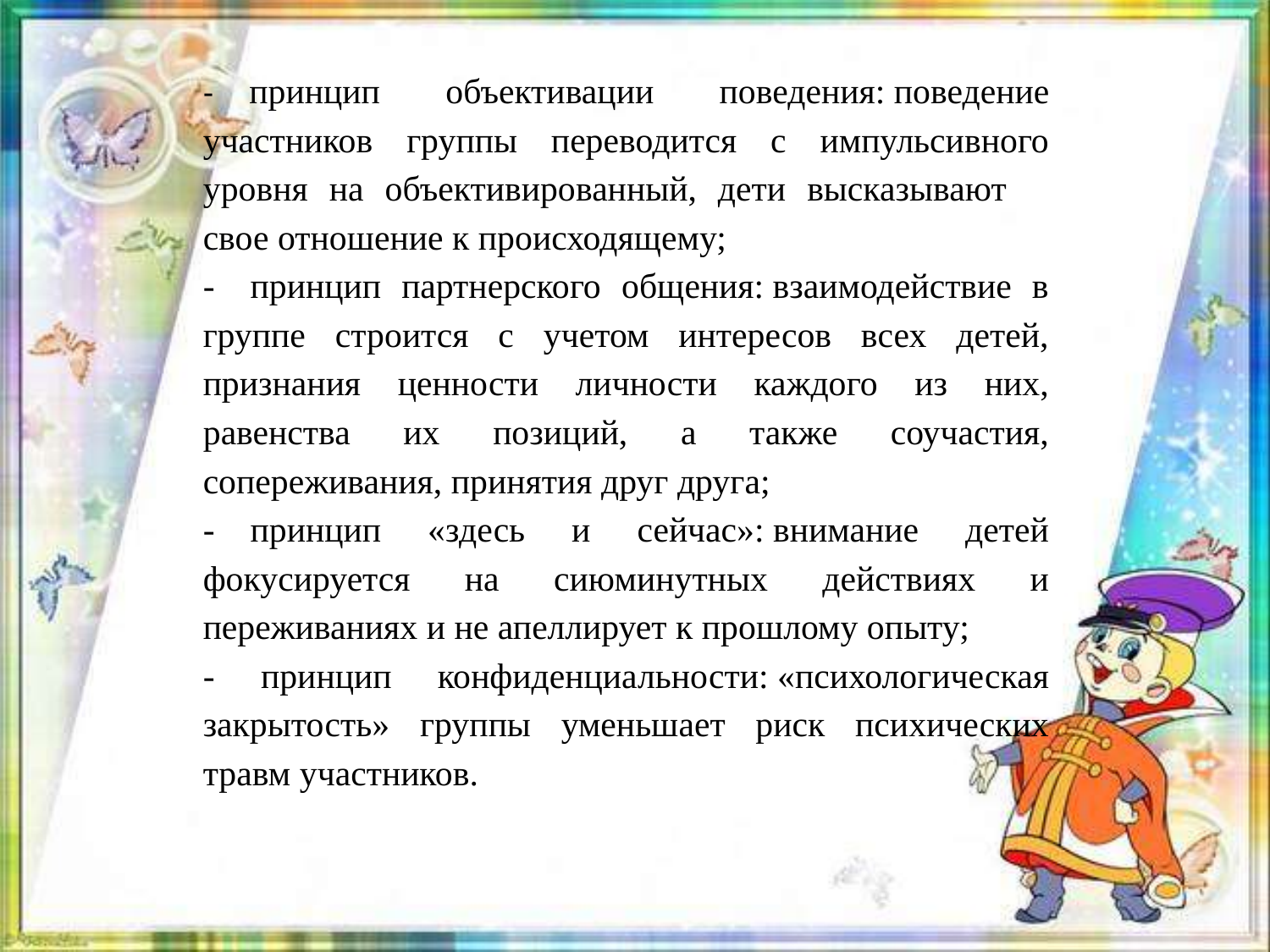

-    принцип объективации поведения: поведение участников группы переводится с импульсивного уровня на объективированный, дети высказывают   свое отношение к происходящему;
-    принцип партнерского общения: взаимодействие в группе строится с учетом интересов всех детей, признания ценности личности каждого из них, равенства их позиций, а также соучастия, сопереживания, принятия друг друга;
-    принцип «здесь и сейчас»: внимание детей фокусируется на сиюминутных действиях и переживаниях и не апеллирует к прошлому опыту;
- принцип конфиденциальности: «психологическая закрытость» группы уменьшает риск психических травм участников.